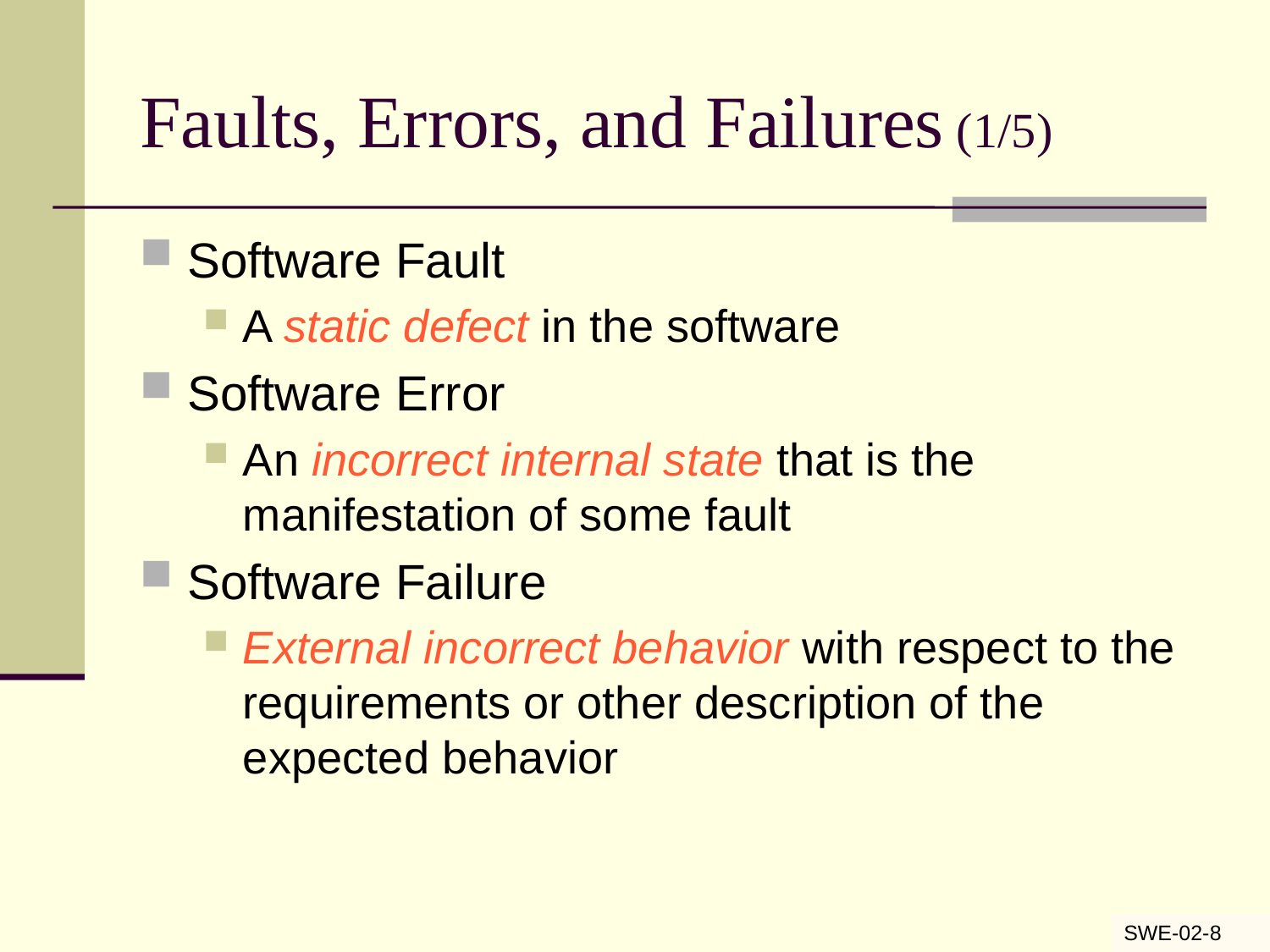

# Faults, Errors, and Failures (1/5)
Software Fault
A static defect in the software
Software Error
An incorrect internal state that is the manifestation of some fault
Software Failure
External incorrect behavior with respect to the requirements or other description of the expected behavior